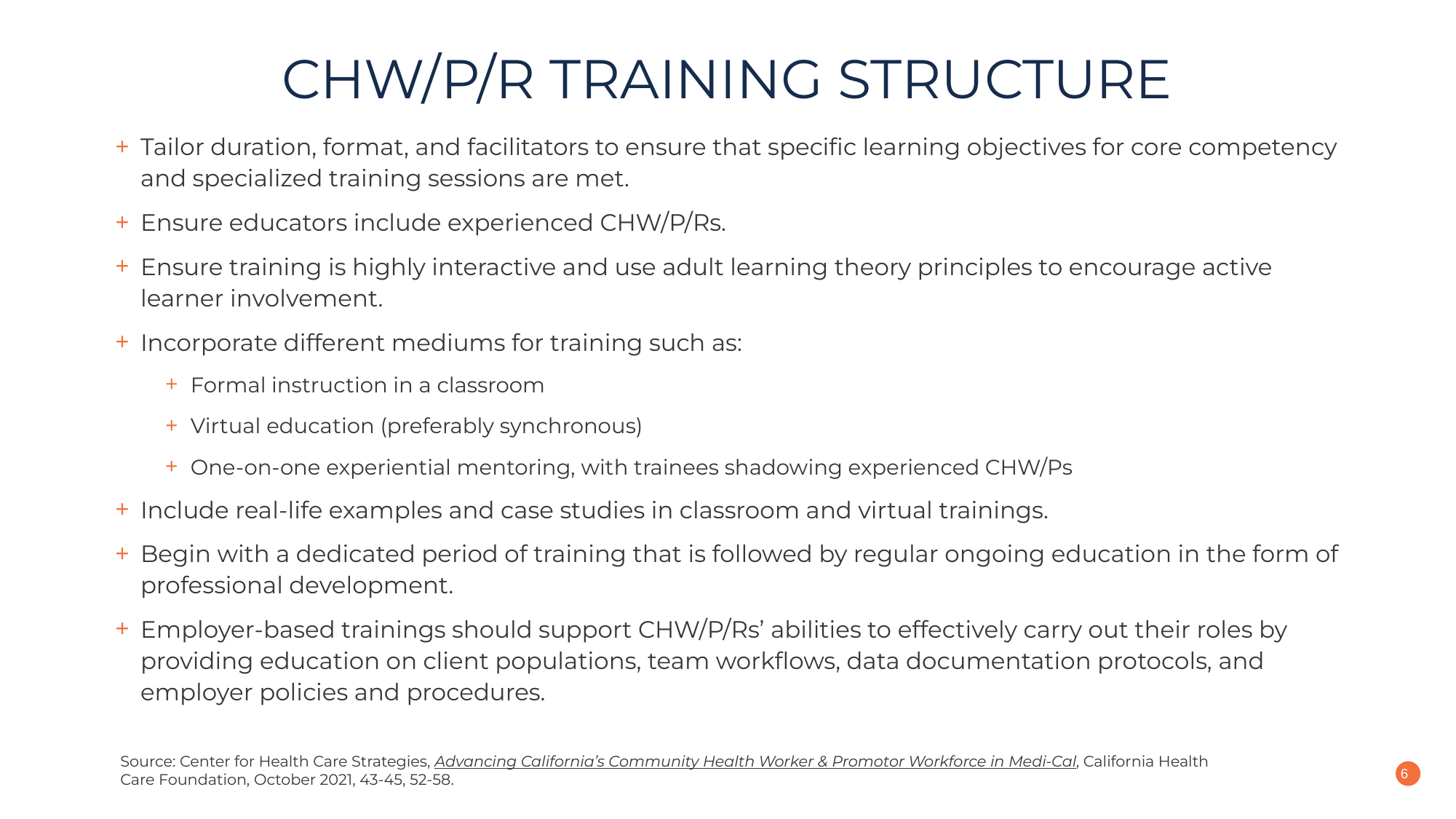

# CHW/P/R Training Structure
Tailor duration, format, and facilitators to ensure that specific learning objectives for core competency and specialized training sessions are met.
Ensure educators include experienced CHW/P/Rs.
Ensure training is highly interactive and use adult learning theory principles to encourage active learner involvement.
Incorporate different mediums for training such as:
Formal instruction in a classroom
Virtual education (preferably synchronous)
One-on-one experiential mentoring, with trainees shadowing experienced CHW/Ps
Include real-life examples and case studies in classroom and virtual trainings.
Begin with a dedicated period of training that is followed by regular ongoing education in the form of professional development.
Employer-based trainings should support CHW/P/Rs’ abilities to effectively carry out their roles by providing education on client populations, team workflows, data documentation protocols, and employer policies and procedures.
Source: Center for Health Care Strategies, Advancing California’s Community Health Worker & Promotor Workforce in Medi-Cal, California Health Care Foundation, October 2021, 43-45, 52-58.